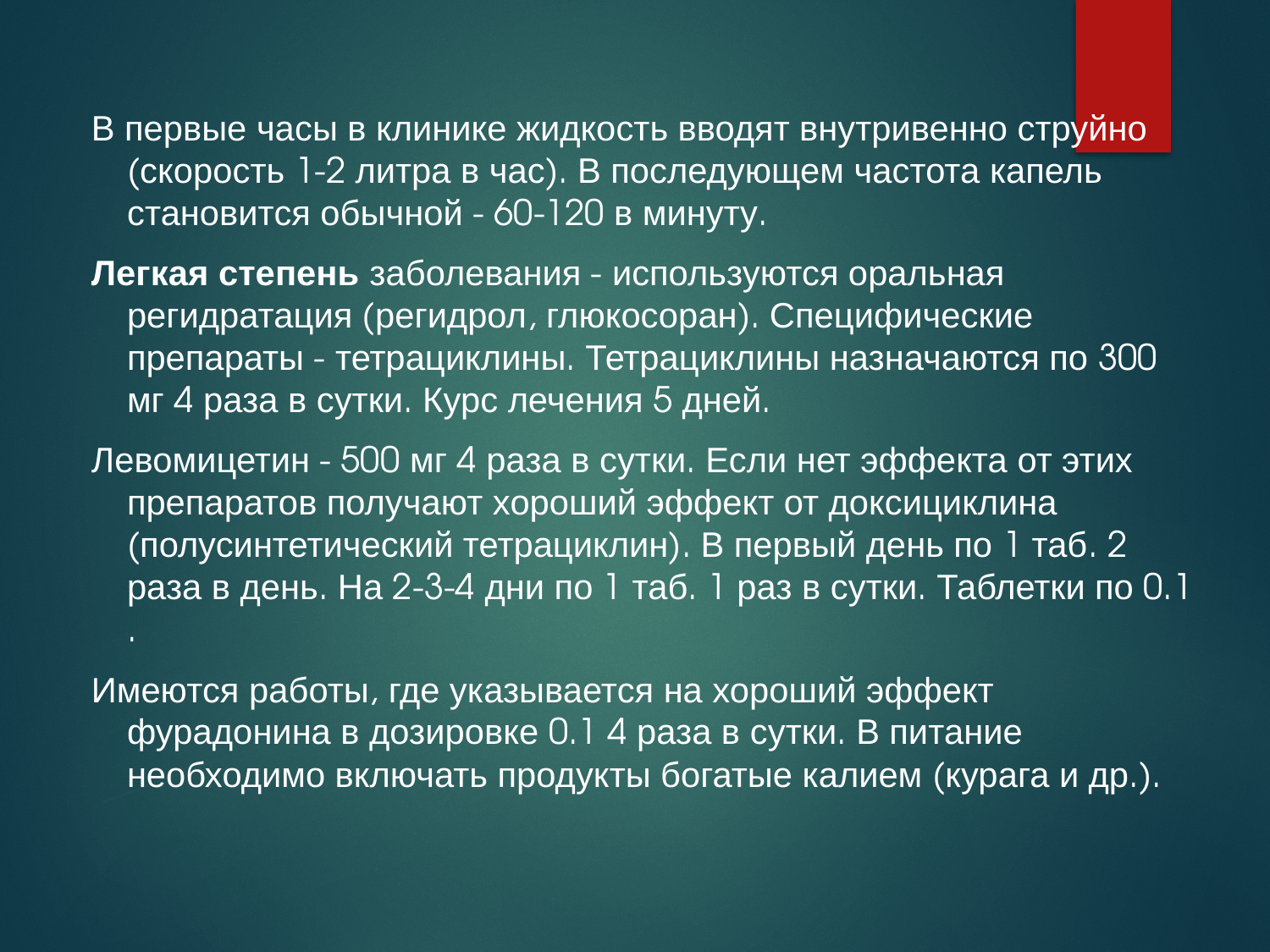

В первые часы в клинике жидкость вводят внутривенно струйно (скорость 1-2 литра в час). В последующем частота капель становится обычной - 60-120 в минуту.
Легкая степень заболевания - используются оральная регидратация (регидрол, глюкосоран). Специфические препараты - тетрациклины. Тетрациклины назначаются по 300 мг 4 раза в сутки. Курс лечения 5 дней.
Левомицетин - 500 мг 4 раза в сутки. Если нет эффекта от этих препаратов получают хороший эффект от доксициклина (полусинтетический тетрациклин). В первый день по 1 таб. 2 раза в день. На 2-3-4 дни по 1 таб. 1 раз в сутки. Таблетки по 0.1 .
Имеются работы, где указывается на хороший эффект фурадонина в дозировке 0.1 4 раза в сутки. В питание необходимо включать продукты богатые калием (курага и др.).